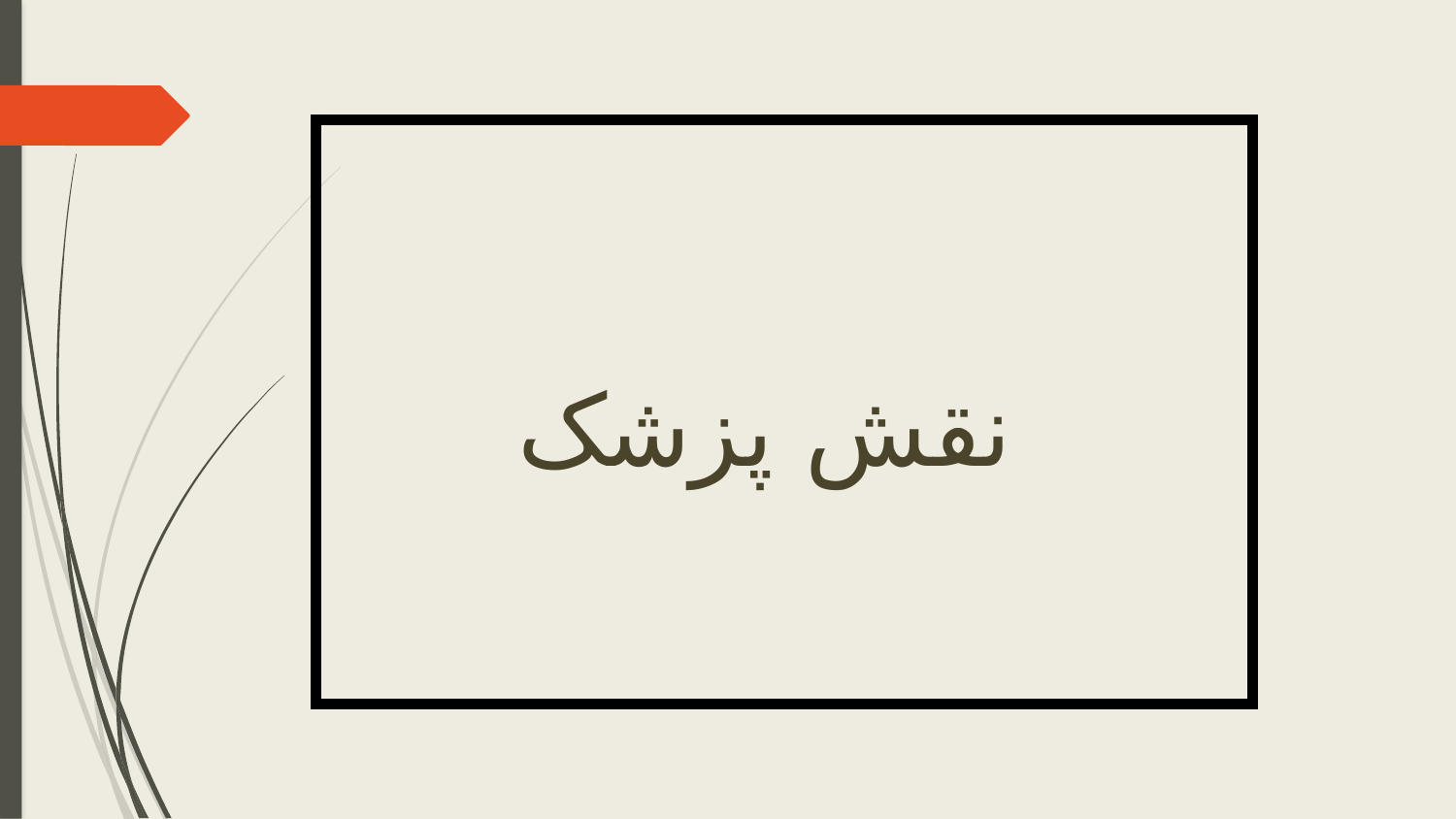

نقش پزشک
|  |
| --- |